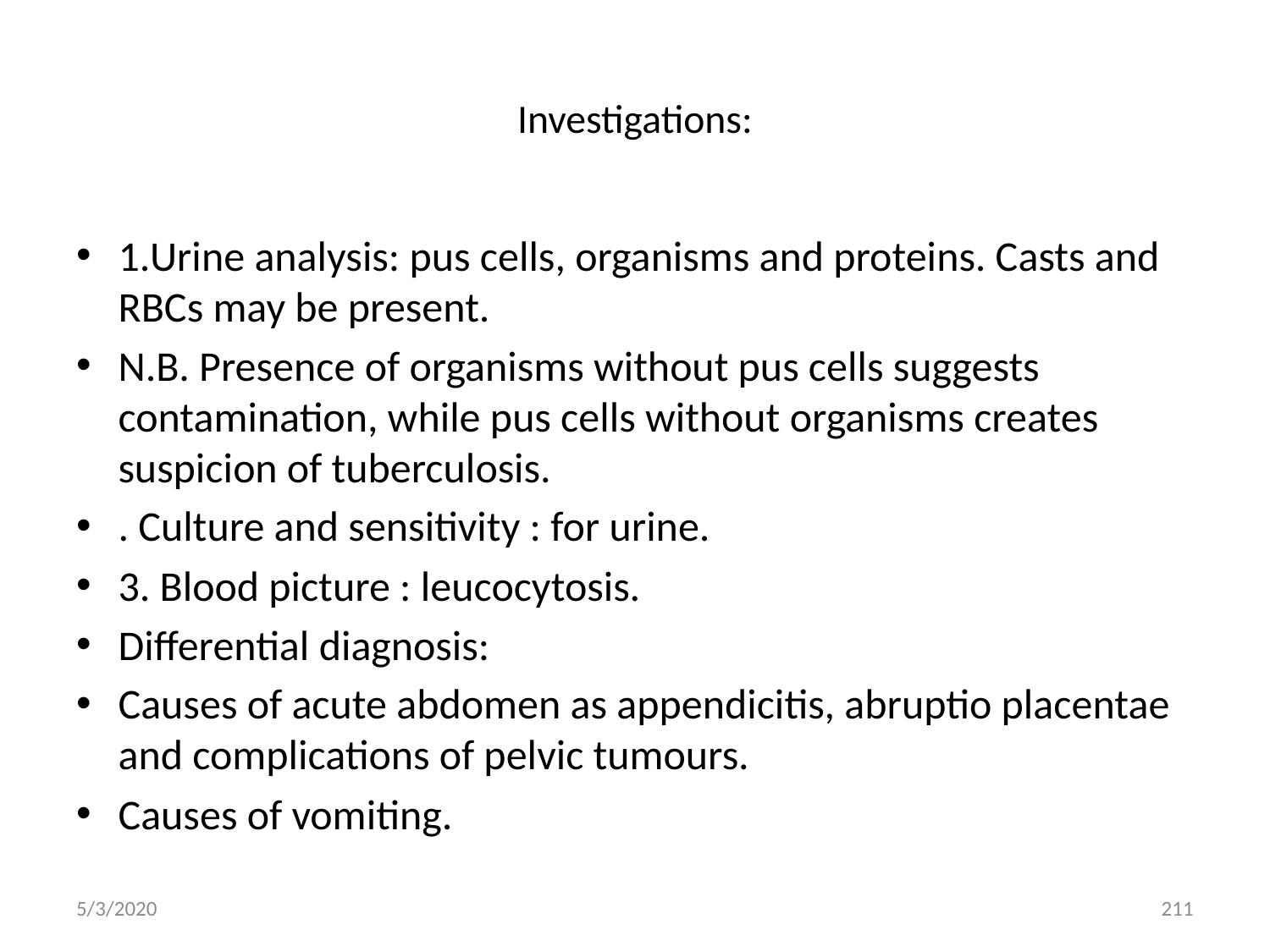

# Investigations:
1.Urine analysis: pus cells, organisms and proteins. Casts and RBCs may be present.
N.B. Presence of organisms without pus cells suggests contamination, while pus cells without organisms creates suspicion of tuberculosis.
. Culture and sensitivity : for urine.
3. Blood picture : leucocytosis.
Differential diagnosis:
Causes of acute abdomen as appendicitis, abruptio placentae and complications of pelvic tumours.
Causes of vomiting.

5/3/2020
211